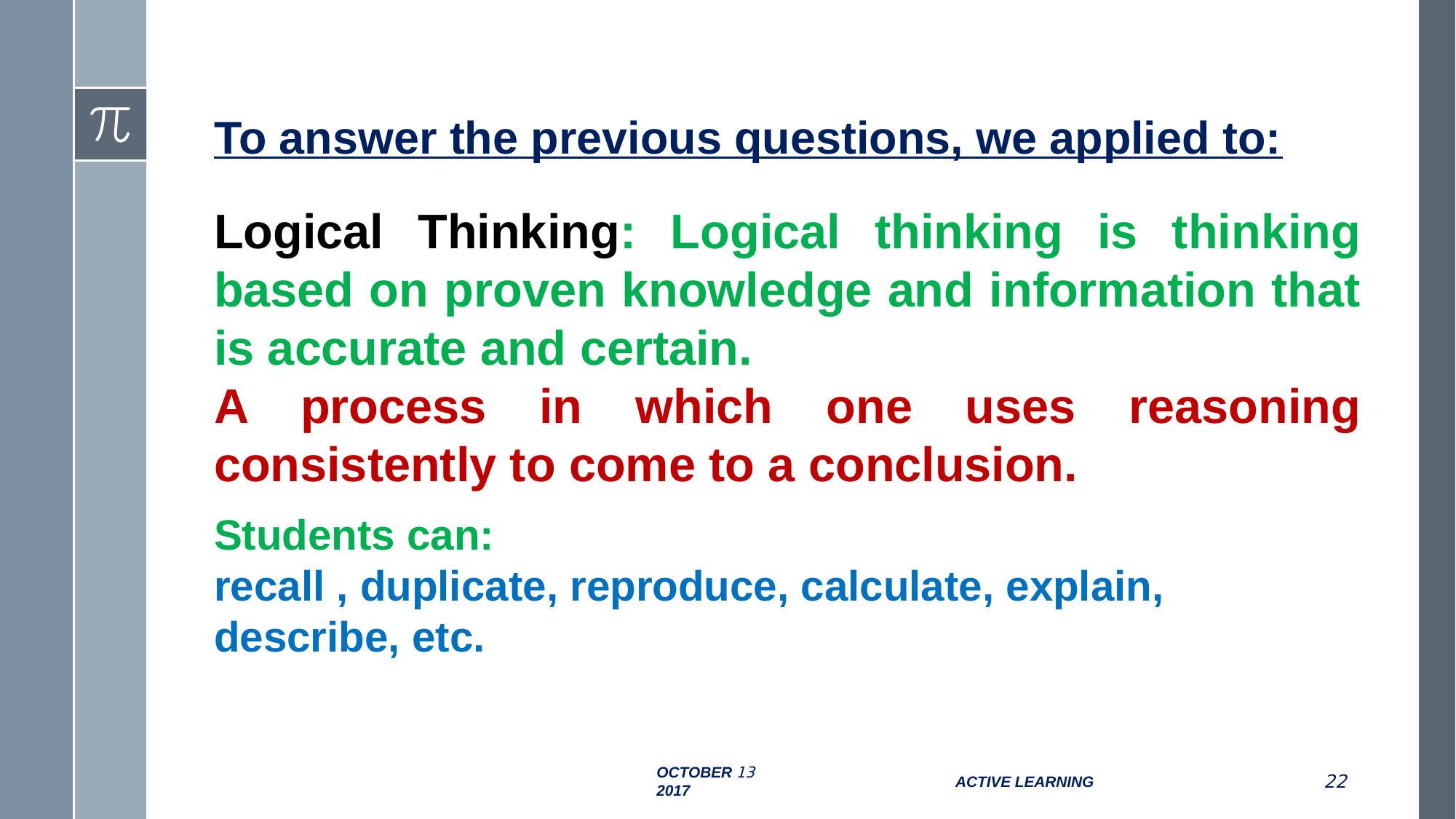

# To answer the previous questions, we applied to:
Logical Thinking: Logical thinking is thinking based on proven knowledge and information that is accurate and certain.​
A process in which one uses reasoning consistently to come to a conclusion.
Students can:​
recall , duplicate, reproduce, calculate, explain, describe, etc.
Active Learning
22
13 October 2017